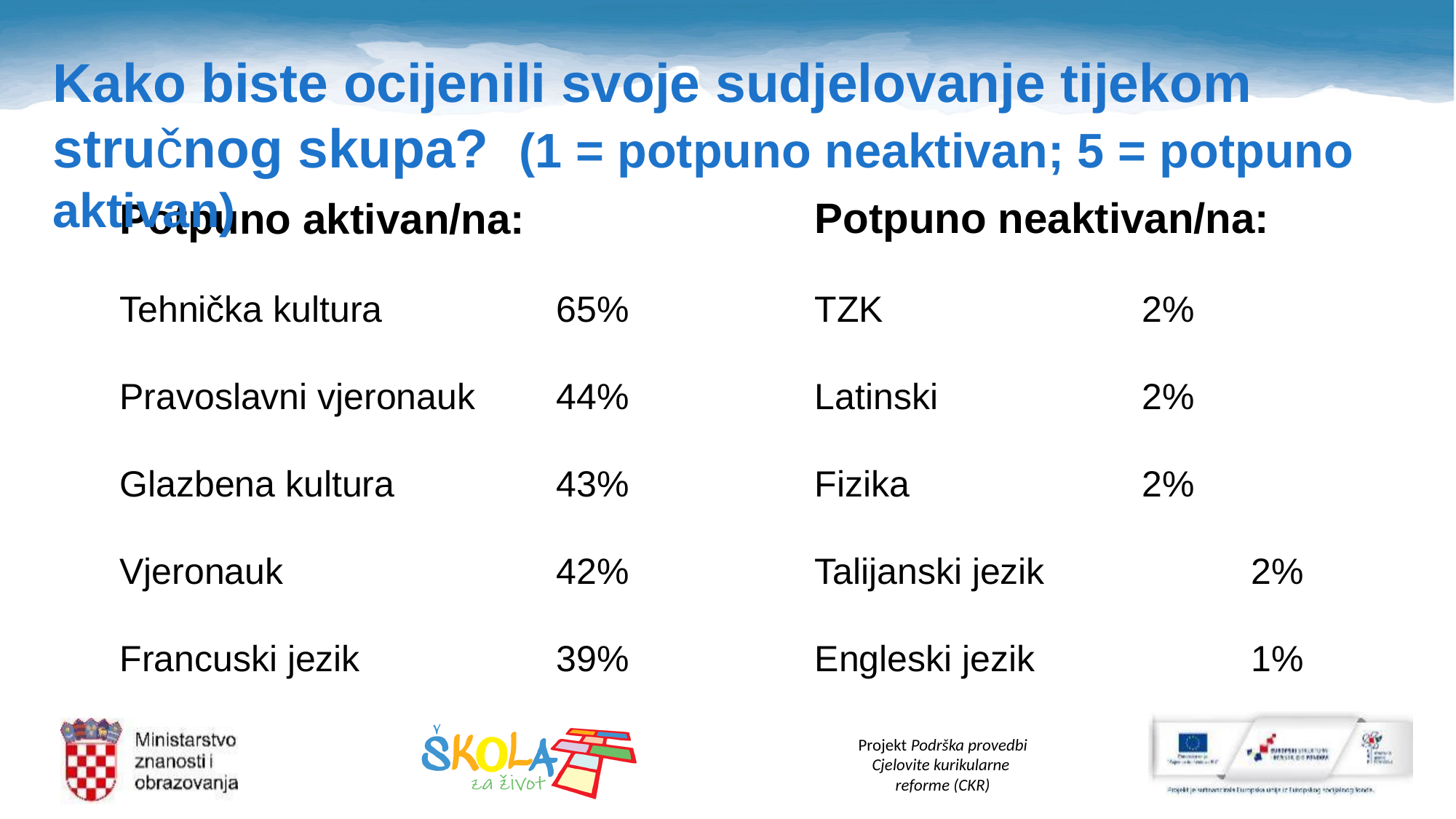

Kako biste ocijenili svoje sudjelovanje tijekom stručnog skupa?  (1 = potpuno neaktivan; 5 = potpuno aktivan)
Potpuno neaktivan/na:

TZK			2%

Latinski		2%

Fizika			2%

Talijanski jezik		2%

Engleski jezik		1%
Potpuno aktivan/na:

Tehnička kultura 		65%

Pravoslavni vjeronauk     	44%

Glazbena kultura		43%

Vjeronauk			42%

Francuski jezik		39%